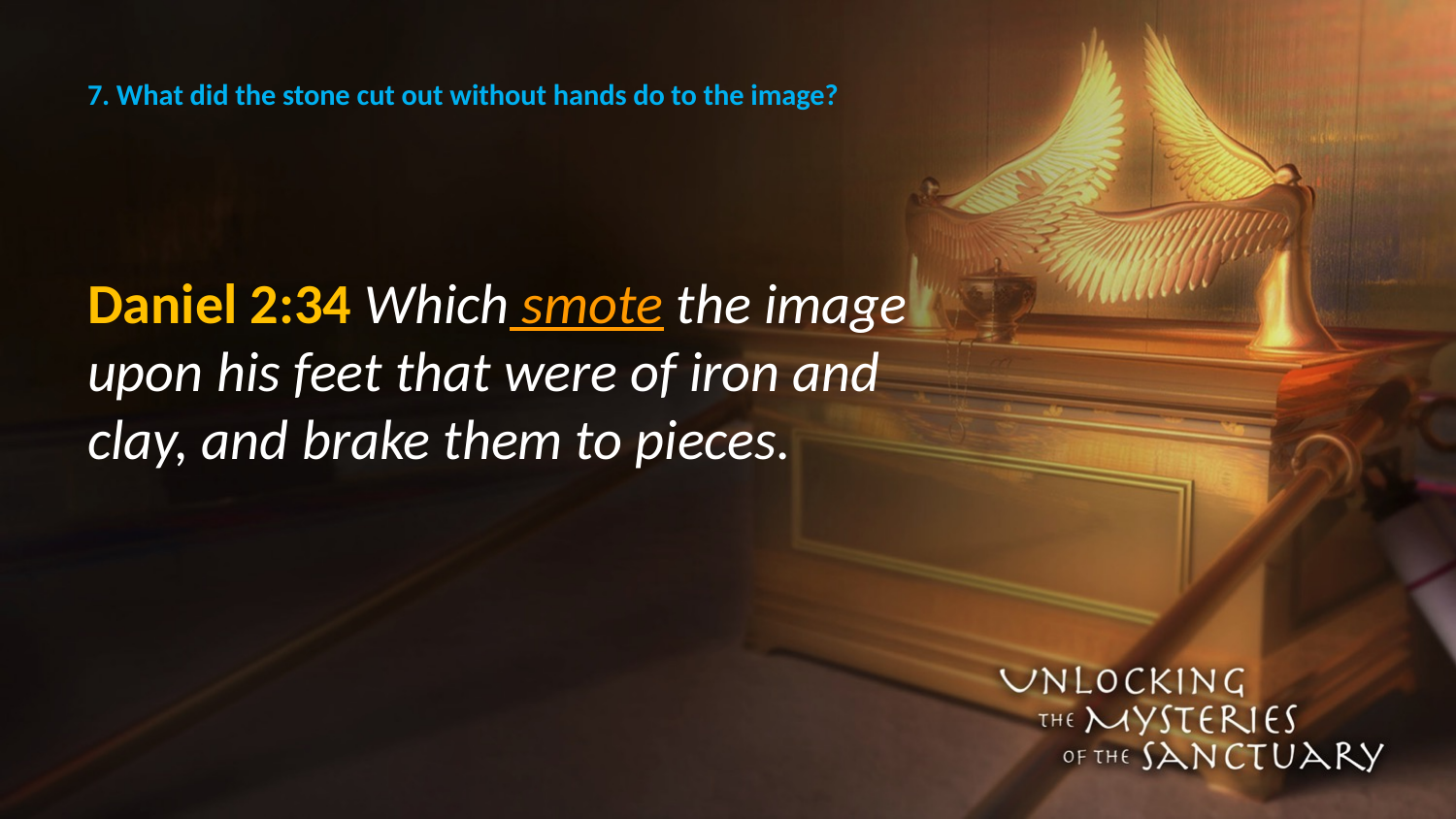

# 7. What did the stone cut out without hands do to the image?

Daniel 2:34 Which smote the image upon his feet that were of iron and clay, and brake them to pieces.